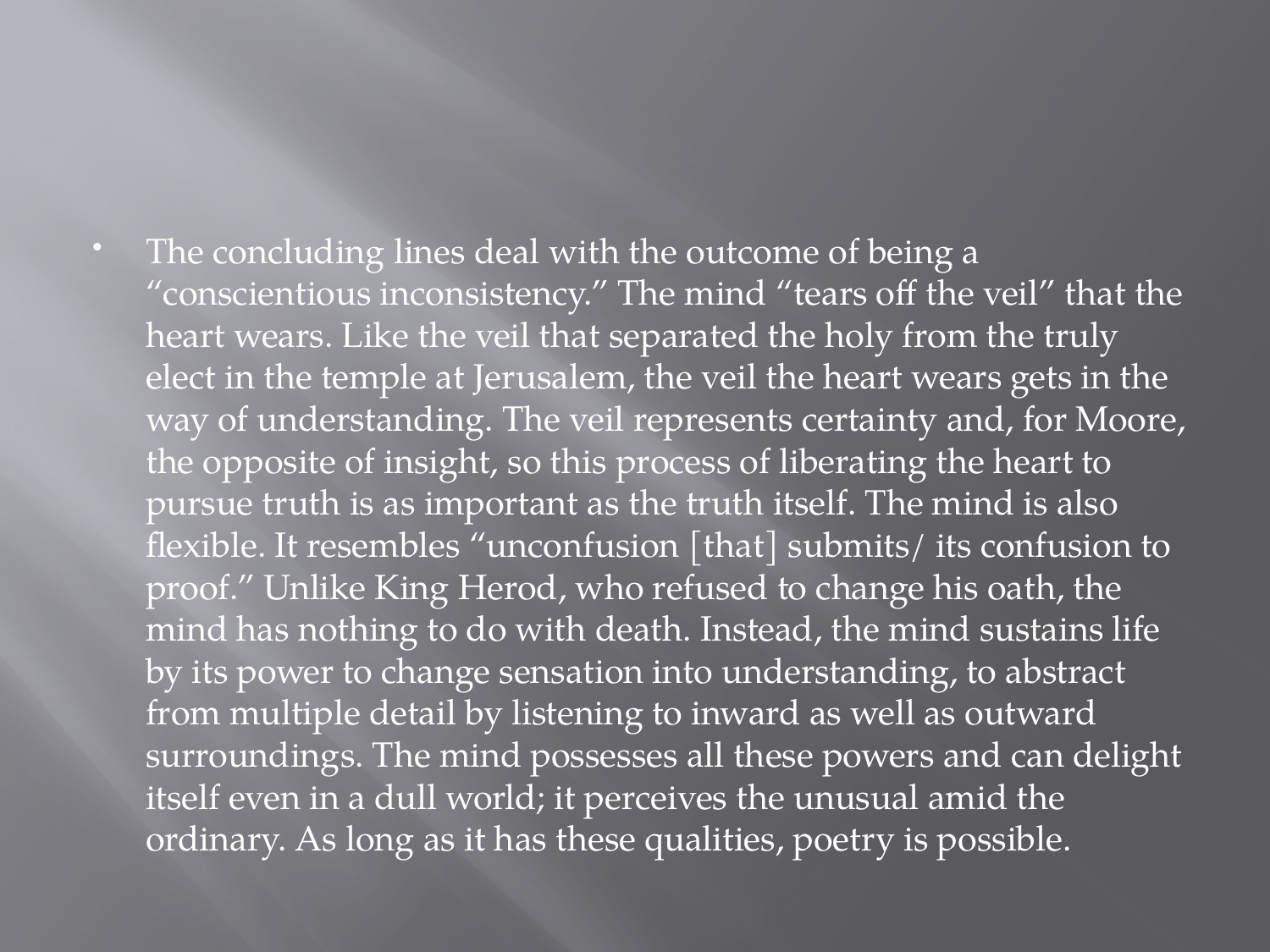

#
The concluding lines deal with the outcome of being a “conscientious inconsistency.” The mind “tears off the veil” that the heart wears. Like the veil that separated the holy from the truly elect in the temple at Jerusalem, the veil the heart wears gets in the way of understanding. The veil represents certainty and, for Moore, the opposite of insight, so this process of liberating the heart to pursue truth is as important as the truth itself. The mind is also flexible. It resembles “unconfusion [that] submits/ its confusion to proof.” Unlike King Herod, who refused to change his oath, the mind has nothing to do with death. Instead, the mind sustains life by its power to change sensation into understanding, to abstract from multiple detail by listening to inward as well as outward surroundings. The mind possesses all these powers and can delight itself even in a dull world; it perceives the unusual amid the ordinary. As long as it has these qualities, poetry is possible.